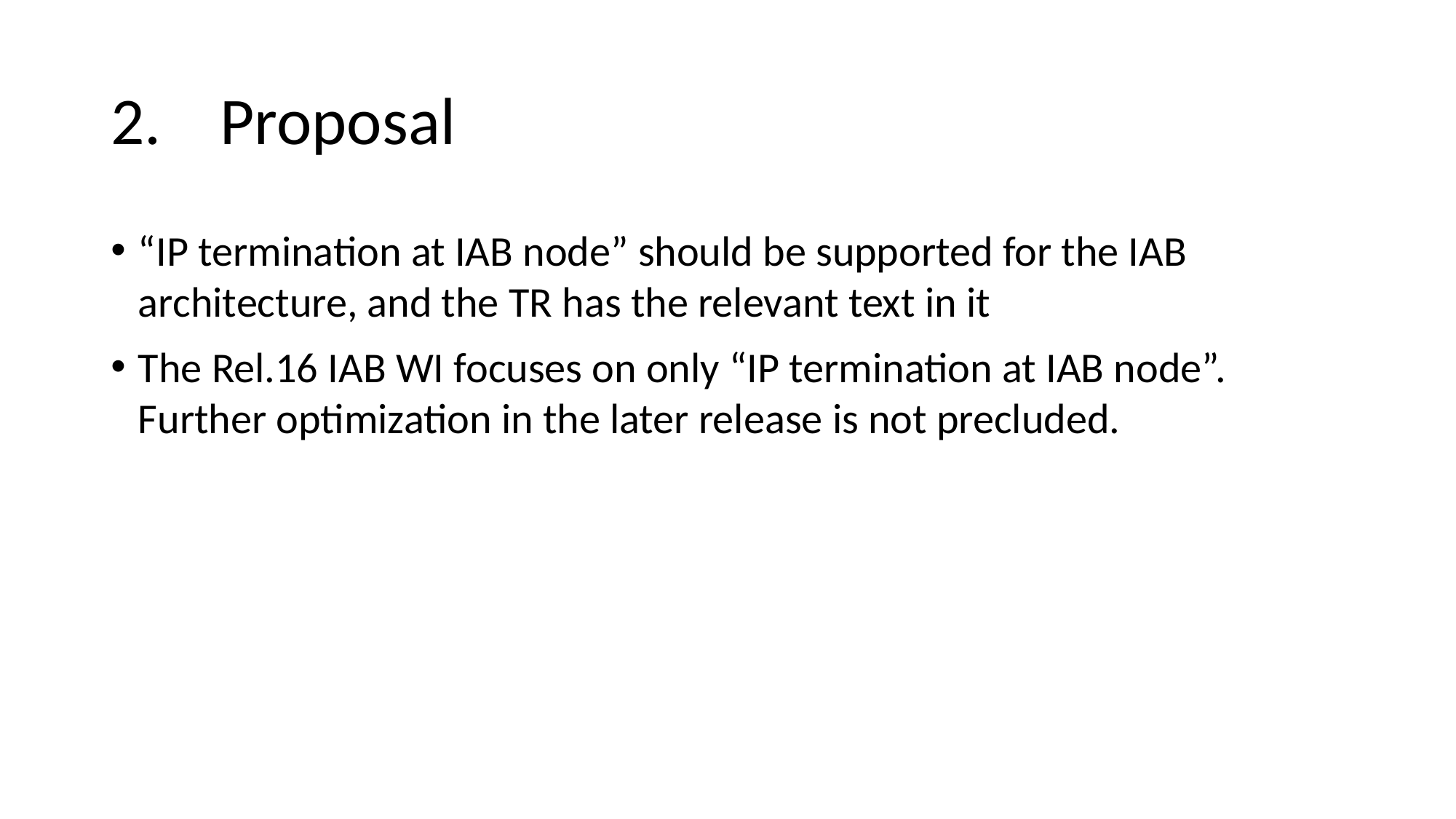

# 2.	Proposal
“IP termination at IAB node” should be supported for the IAB architecture, and the TR has the relevant text in it
The Rel.16 IAB WI focuses on only “IP termination at IAB node”. Further optimization in the later release is not precluded.